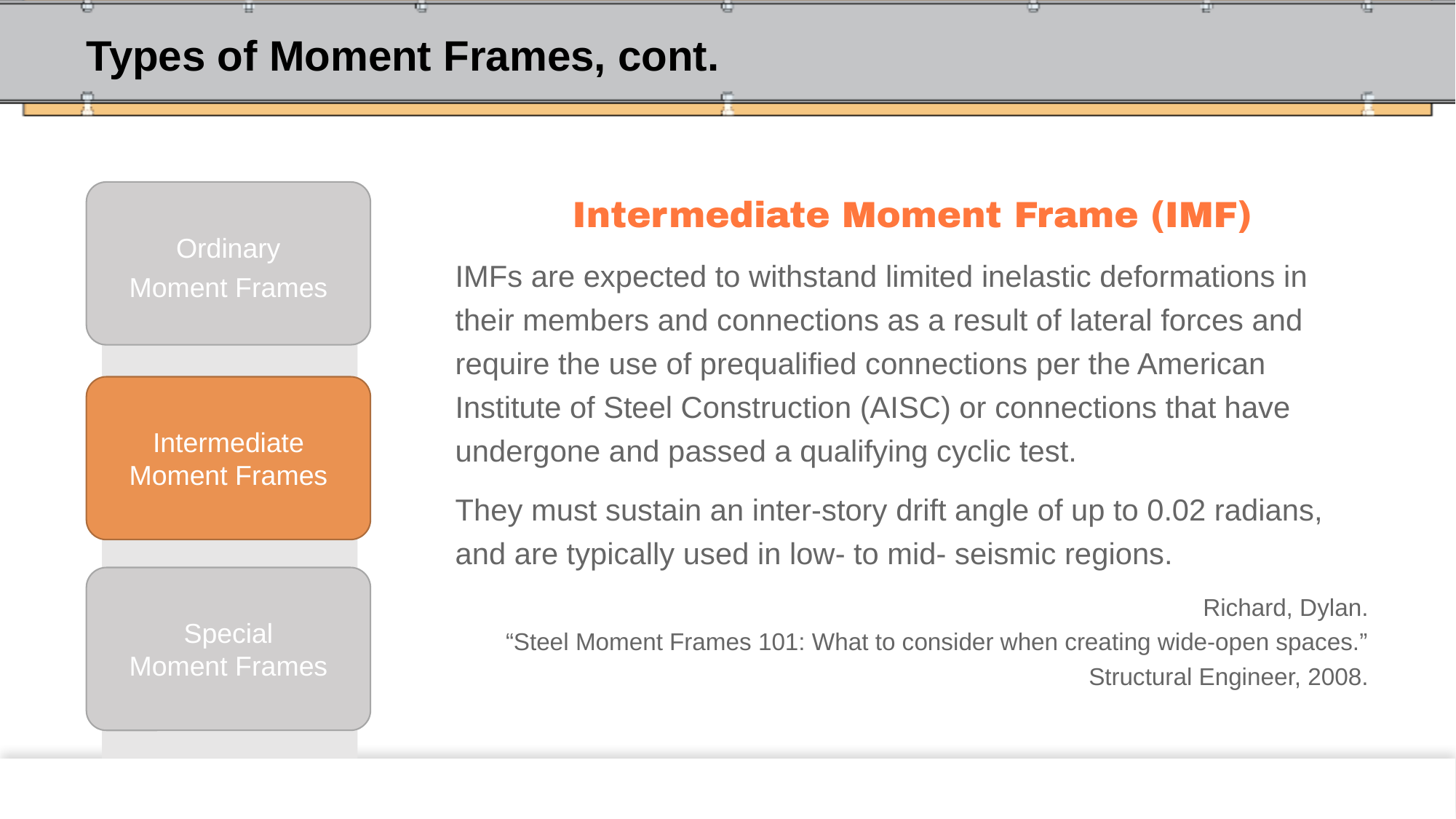

# Types of Moment Frames, cont.

Ordinary
Moment Frames
Intermediate Moment Frame (IMF)
IMFs are expected to withstand limited inelastic deformations in their members and connections as a result of lateral forces and require the use of prequalified connections per the American Institute of Steel Construction (AISC) or connections that have undergone and passed a qualifying cyclic test.
They must sustain an inter-story drift angle of up to 0.02 radians, and are typically used in low- to mid- seismic regions.
Richard, Dylan.
“Steel Moment Frames 101: What to consider when creating wide-open spaces.”
Structural Engineer, 2008.
Intermediate Moment Frames
Special
Moment Frames